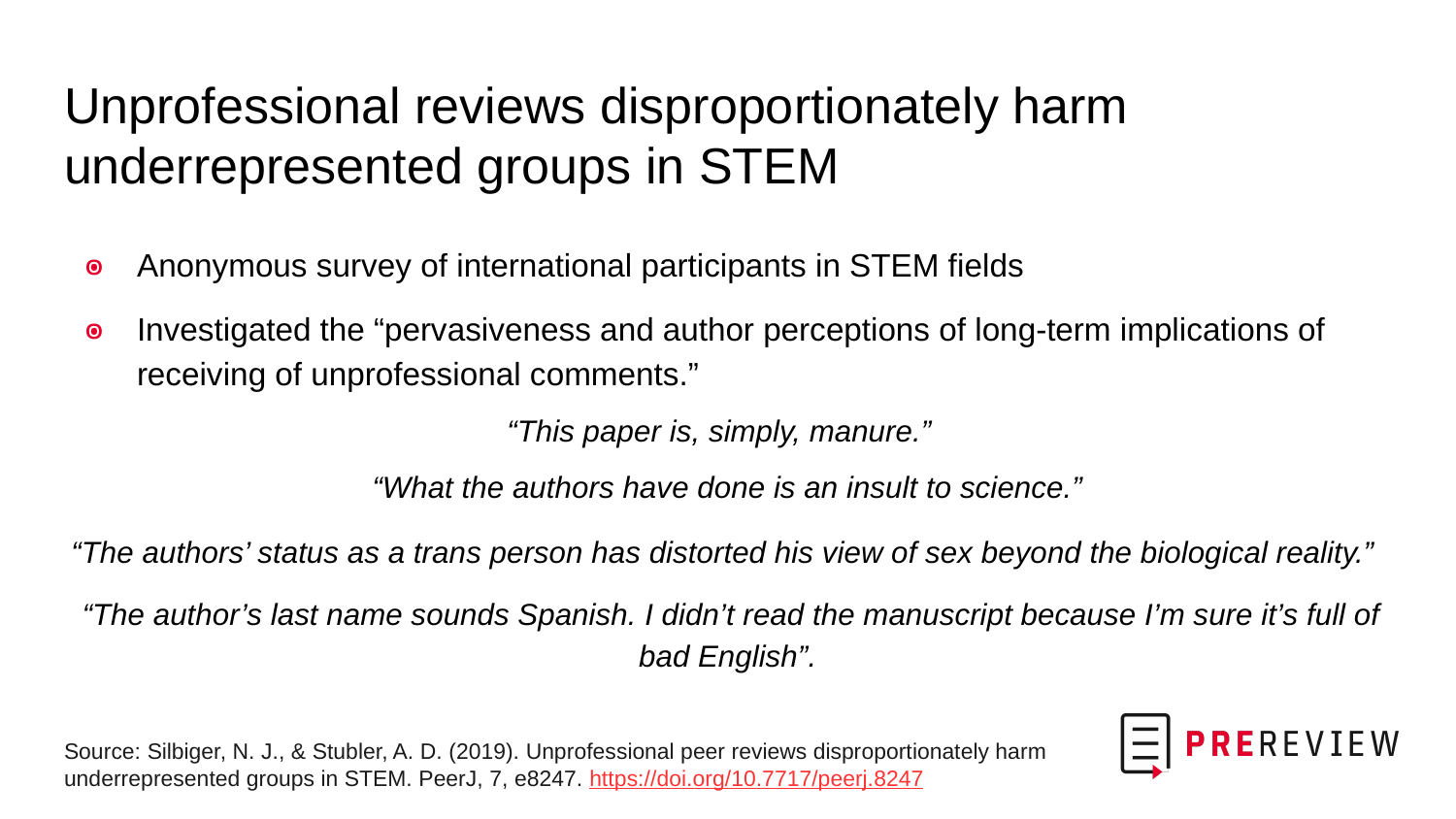

# Unprofessional reviews disproportionately harm underrepresented groups in STEM

Anonymous survey of international participants in STEM fields
Investigated the “pervasiveness and author perceptions of long-term implications of receiving of unprofessional comments.”
“This paper is, simply, manure.”
“What the authors have done is an insult to science.”

“The authors’ status as a trans person has distorted his view of sex beyond the biological reality.”
 “The author’s last name sounds Spanish. I didn’t read the manuscript because I’m sure it’s full of bad English”.
Source: Silbiger, N. J., & Stubler, A. D. (2019). Unprofessional peer reviews disproportionately harm underrepresented groups in STEM. PeerJ, 7, e8247. https://doi.org/10.7717/peerj.8247